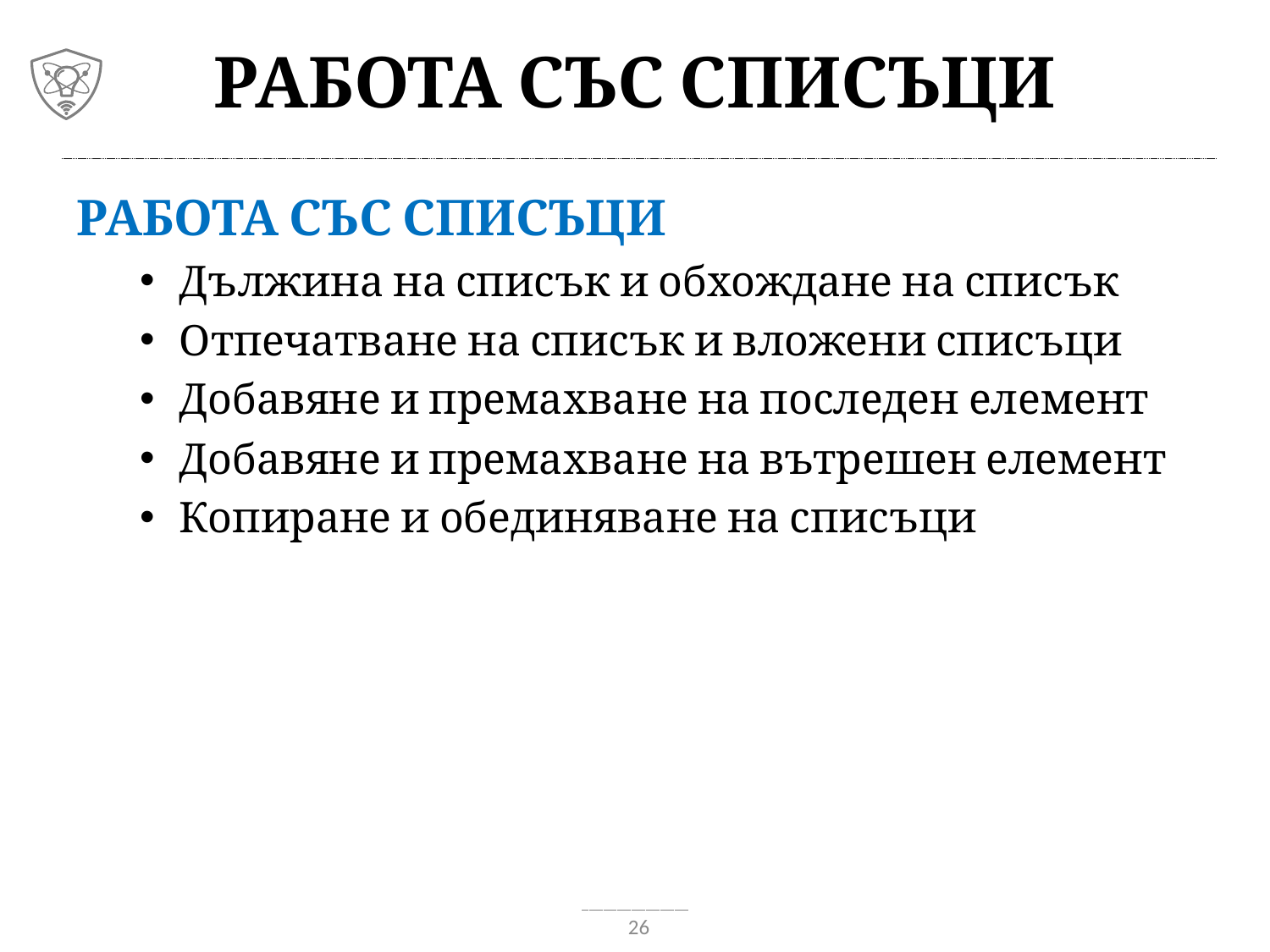

# Работа със списъци
Работа със списъци
Дължина на списък и обхождане на списък
Отпечатване на списък и вложени списъци
Добавяне и премахване на последен елемент
Добавяне и премахване на вътрешен елемент
Копиране и обединяване на списъци

26